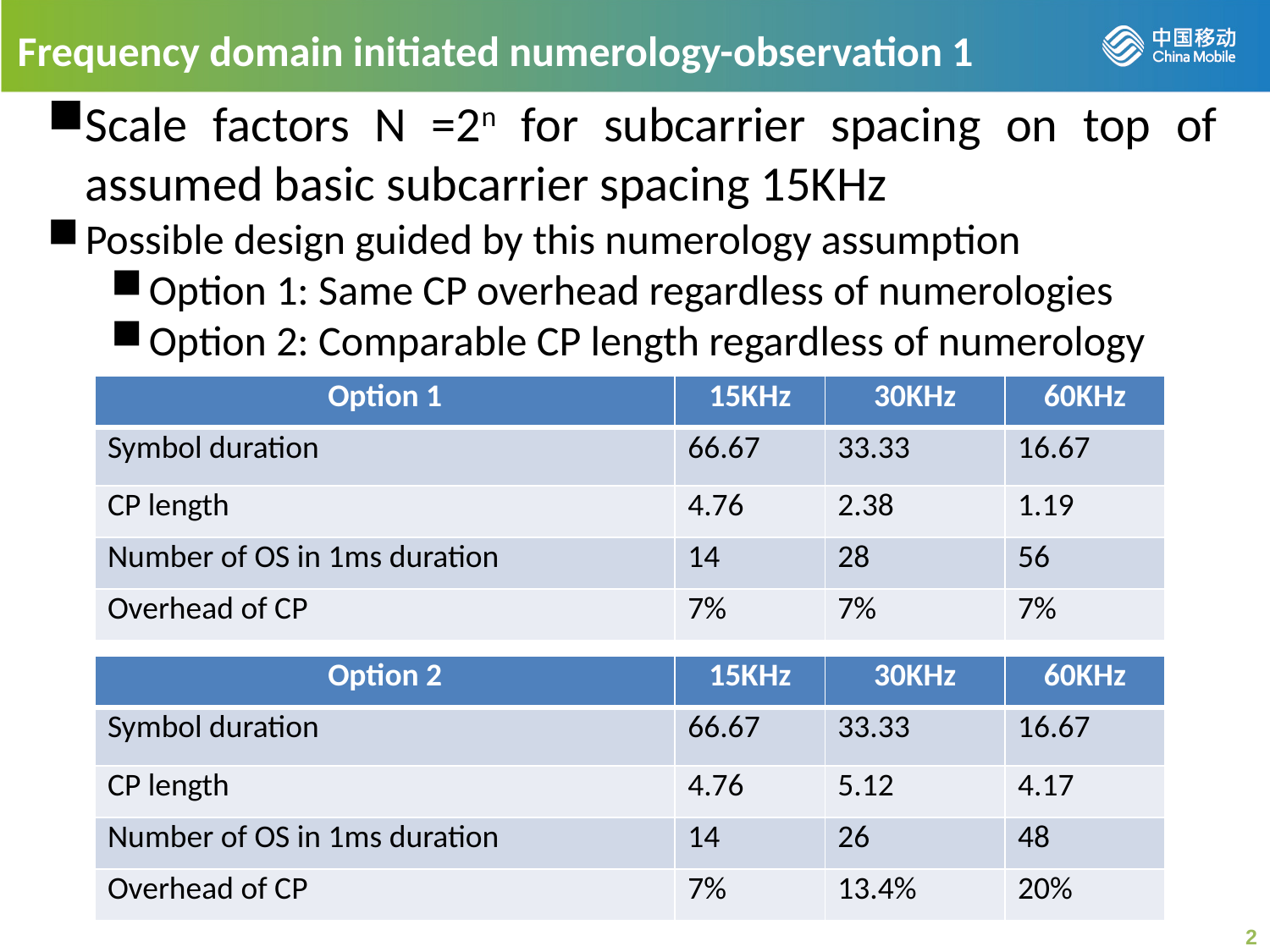

Frequency domain initiated numerology-observation 1
Scale factors N =2n for subcarrier spacing on top of assumed basic subcarrier spacing 15KHz
Possible design guided by this numerology assumption
Option 1: Same CP overhead regardless of numerologies
Option 2: Comparable CP length regardless of numerology
| Option 1 | 15KHz | 30KHz | 60KHz |
| --- | --- | --- | --- |
| Symbol duration | 66.67 | 33.33 | 16.67 |
| CP length | 4.76 | 2.38 | 1.19 |
| Number of OS in 1ms duration | 14 | 28 | 56 |
| Overhead of CP | 7% | 7% | 7% |
| Option 2 | 15KHz | 30KHz | 60KHz |
| --- | --- | --- | --- |
| Symbol duration | 66.67 | 33.33 | 16.67 |
| CP length | 4.76 | 5.12 | 4.17 |
| Number of OS in 1ms duration | 14 | 26 | 48 |
| Overhead of CP | 7% | 13.4% | 20% |